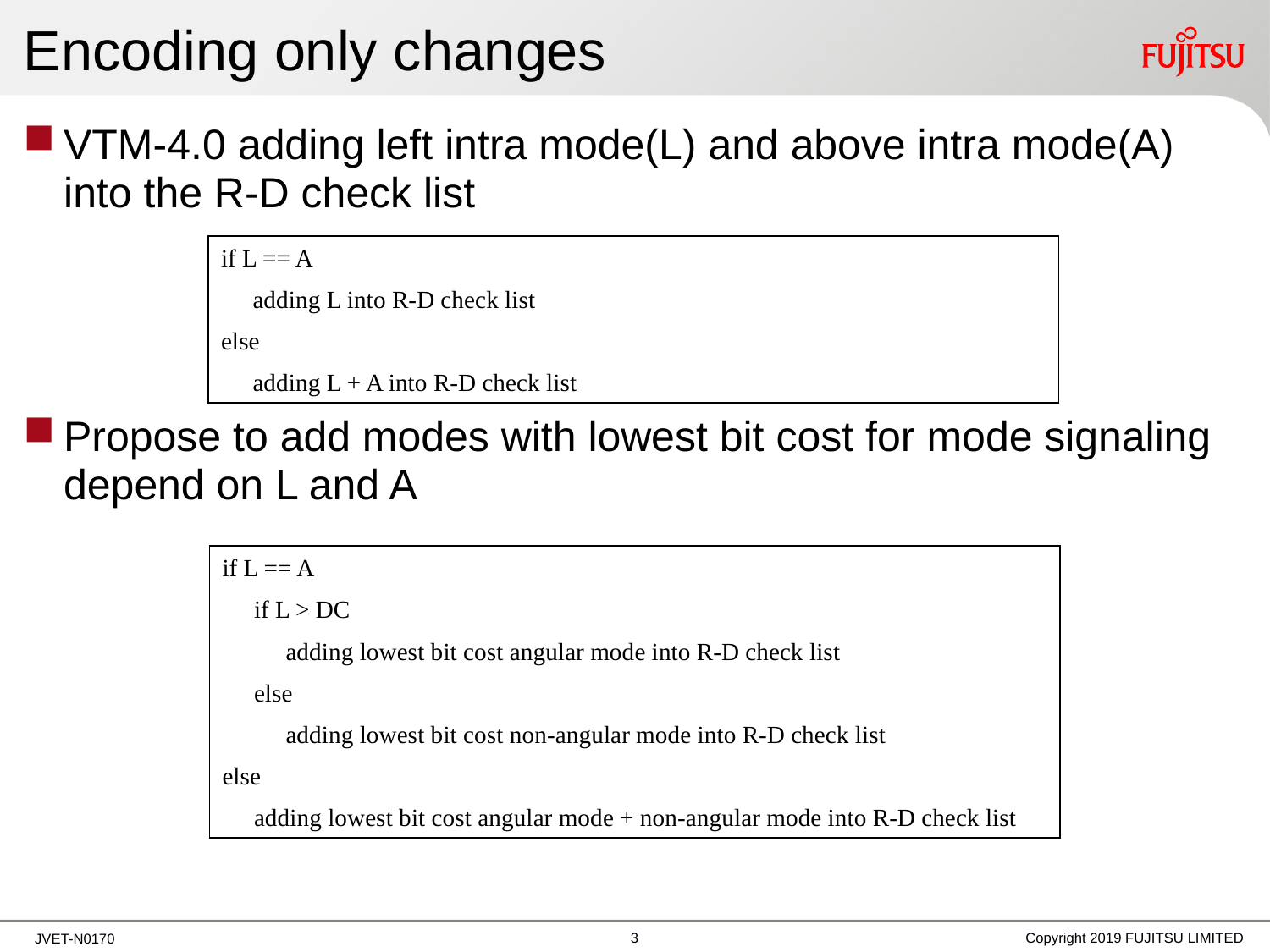

# Encoding only changes
VTM-4.0 adding left intra mode(L) and above intra mode(A) into the R-D check list

Propose to add modes with lowest bit cost for mode signaling depend on L and A

if L == A
	adding L into R-D check list
else
	adding L + A into R-D check list
if L == A
	if L > DC
		adding lowest bit cost angular mode into R-D check list
	else
		adding lowest bit cost non-angular mode into R-D check list
else
	adding lowest bit cost angular mode + non-angular mode into R-D check list
3
Copyright 2019 FUJITSU LIMITED